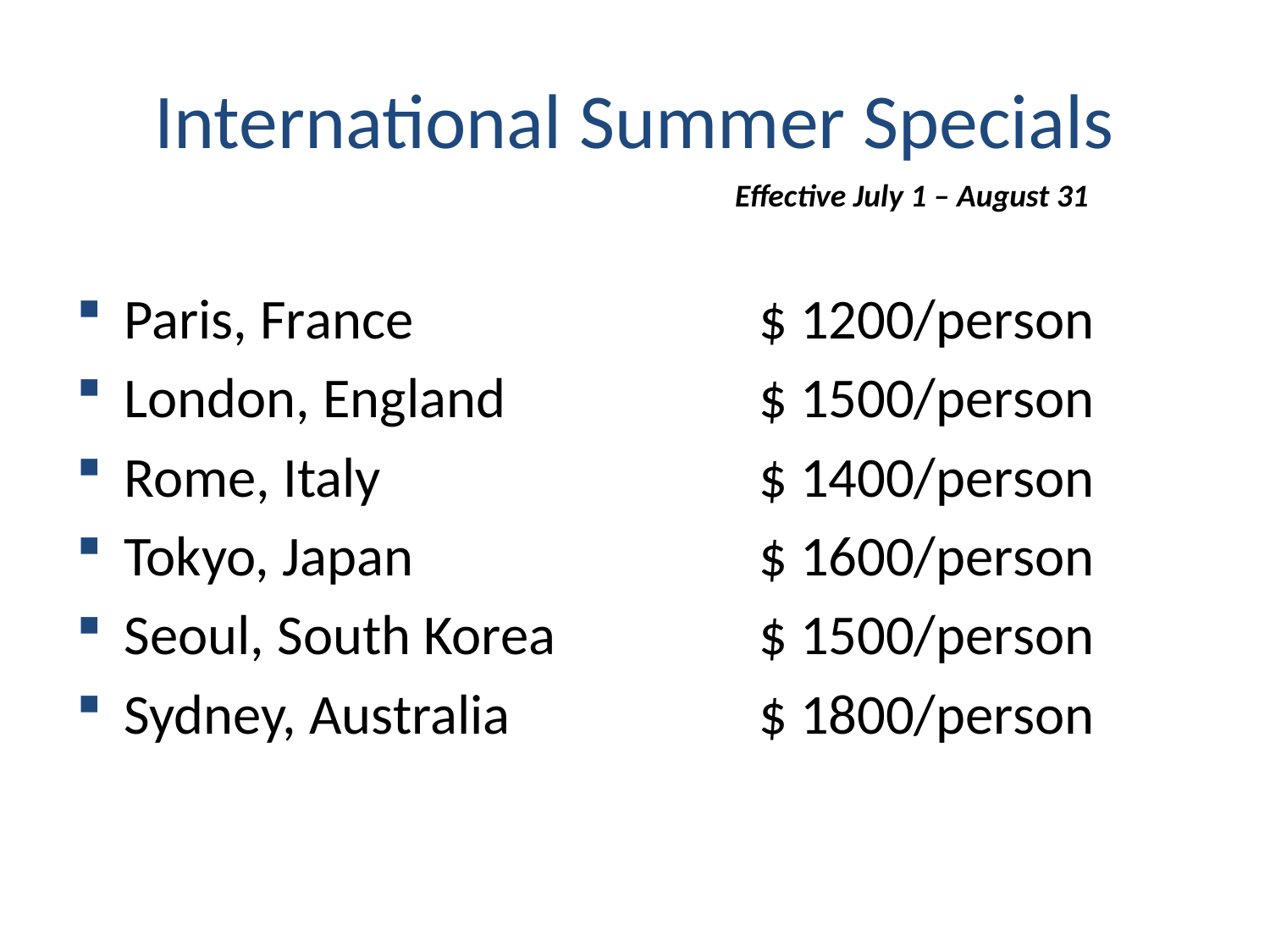

# International Summer Specials
Effective July 1 – August 31

Paris, France			$ 1200/person
London, England		$ 1500/person
Rome, Italy			$ 1400/person
Tokyo, Japan			$ 1600/person
Seoul, South Korea		$ 1500/person
Sydney, Australia		$ 1800/person